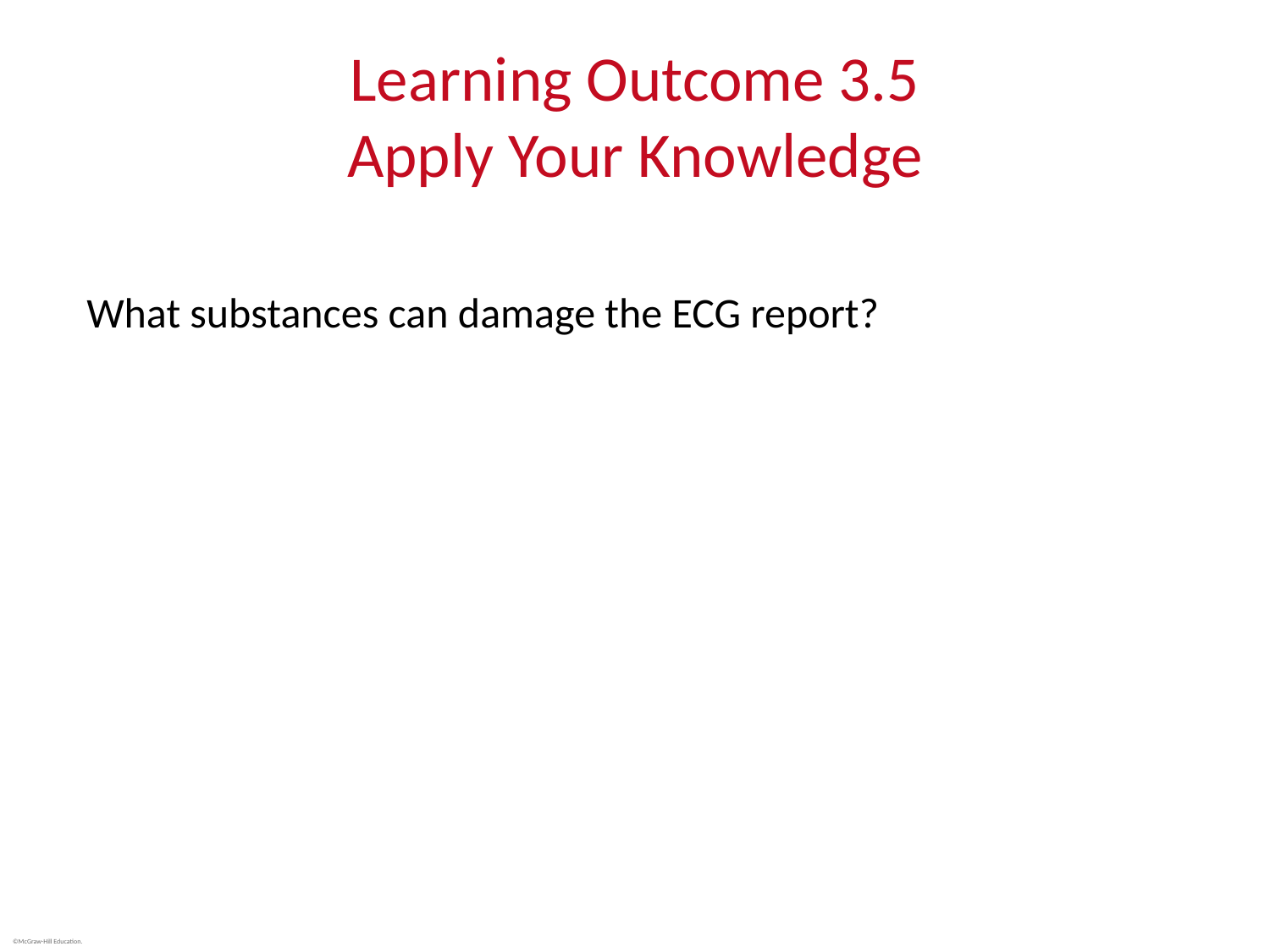

# Learning Outcome 3.5 Apply Your Knowledge
What substances can damage the ECG report?